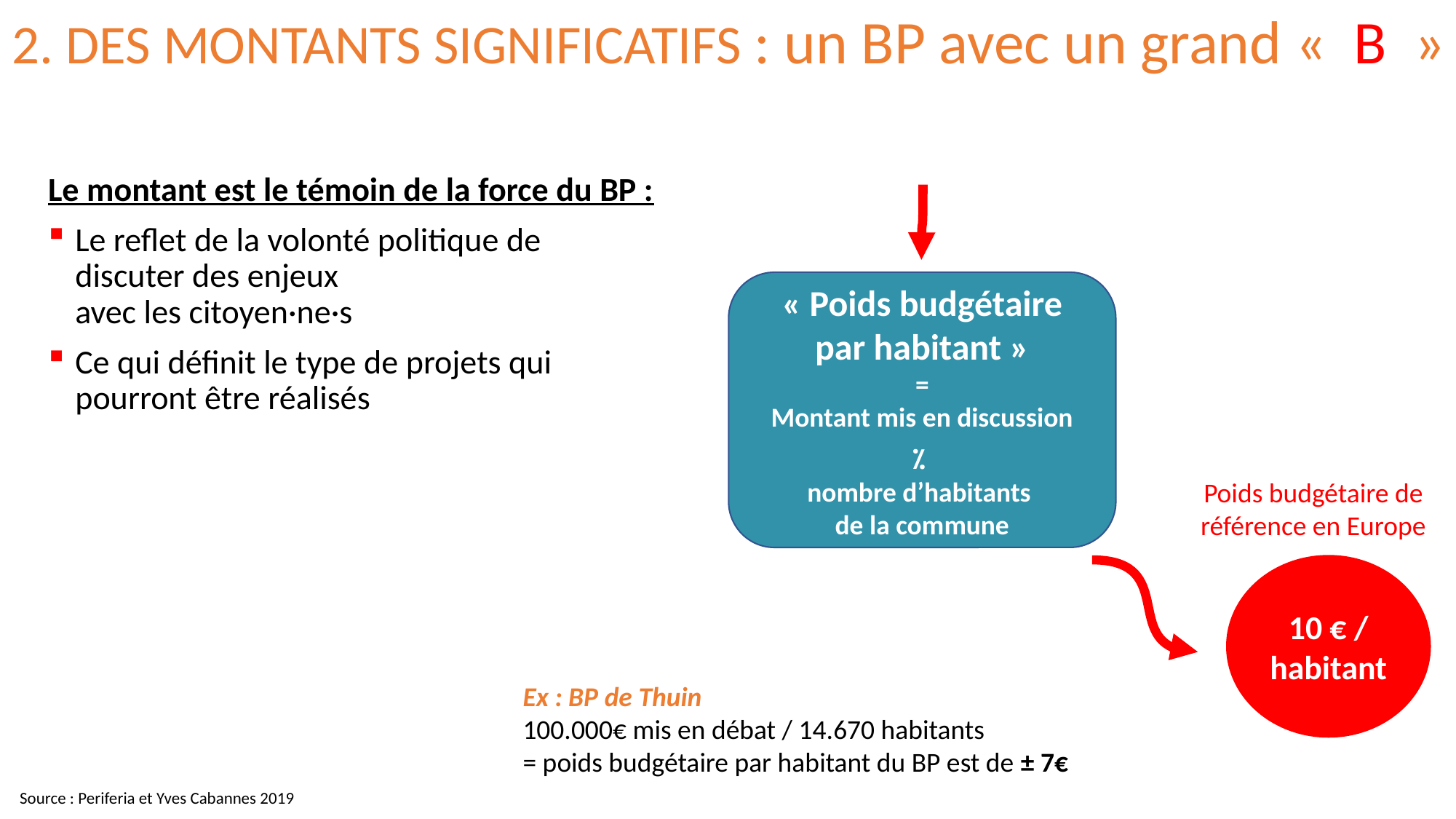

2. Des montants significatifs : un BP avec un grand «  B  »
Le montant est le témoin de la force du BP :
Le reflet de la volonté politique de discuter des enjeux
avec les citoyen·ne·s
Ce qui définit le type de projets qui pourront être réalisés
« Poids budgétaire par habitant »
=
Montant mis en discussion
⁒
nombre d’habitants
de la commune
Poids budgétaire de référence en Europe
10 € / habitant
Ex : BP de Thuin
100.000€ mis en débat / 14.670 habitants
= poids budgétaire par habitant du BP est de ± 7€
Source : Periferia et Yves Cabannes 2019